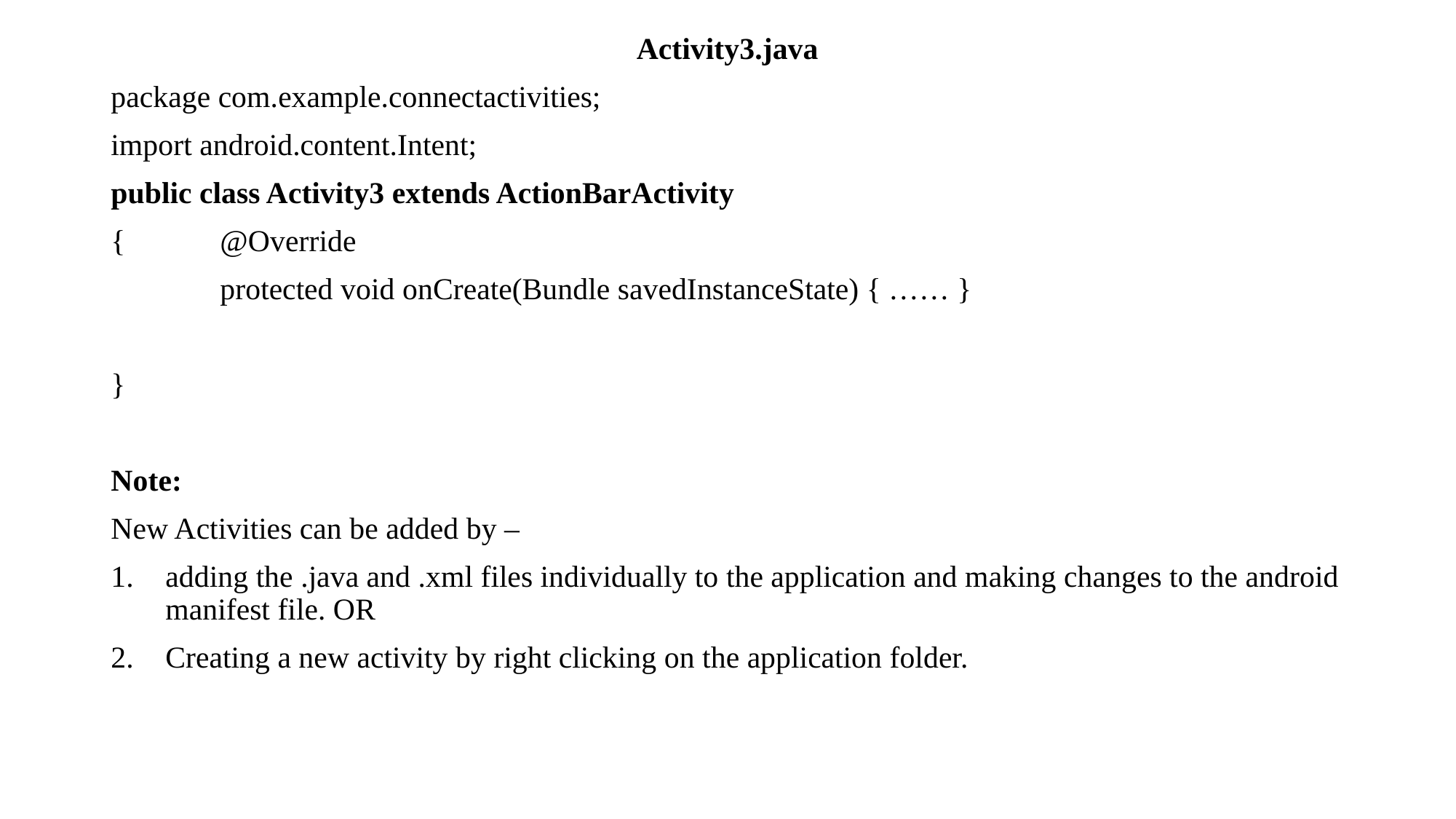

Activity3.java
package com.example.connectactivities;
import android.content.Intent;
public class Activity3 extends ActionBarActivity
{	@Override
	protected void onCreate(Bundle savedInstanceState) { …… }

}

Note:
New Activities can be added by –
adding the .java and .xml files individually to the application and making changes to the android manifest file. OR
Creating a new activity by right clicking on the application folder.